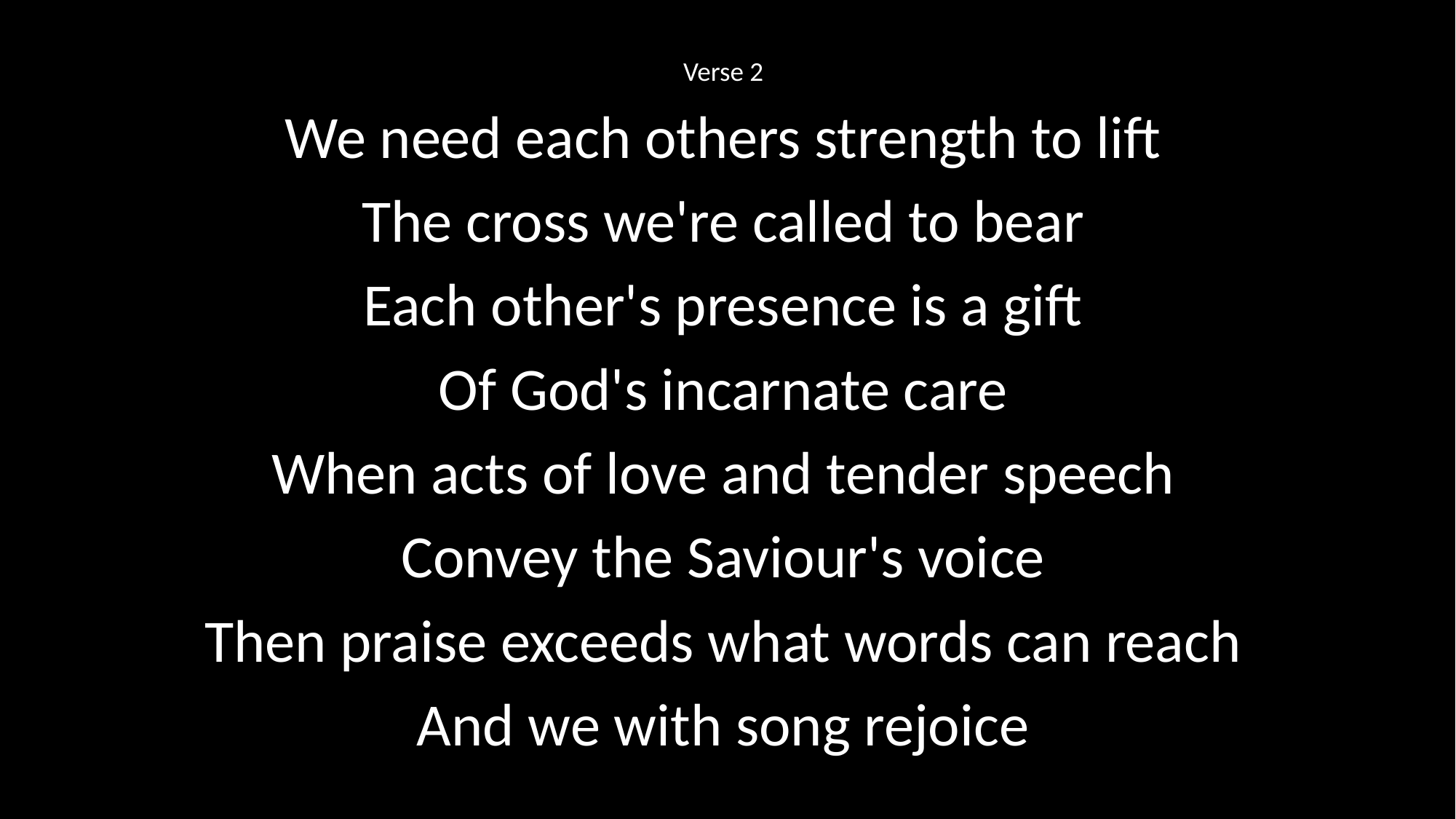

Verse 2
We need each others strength to lift
The cross we're called to bear
Each other's presence is a gift
Of God's incarnate care
When acts of love and tender speech
Convey the Saviour's voice
Then praise exceeds what words can reach
And we with song rejoice